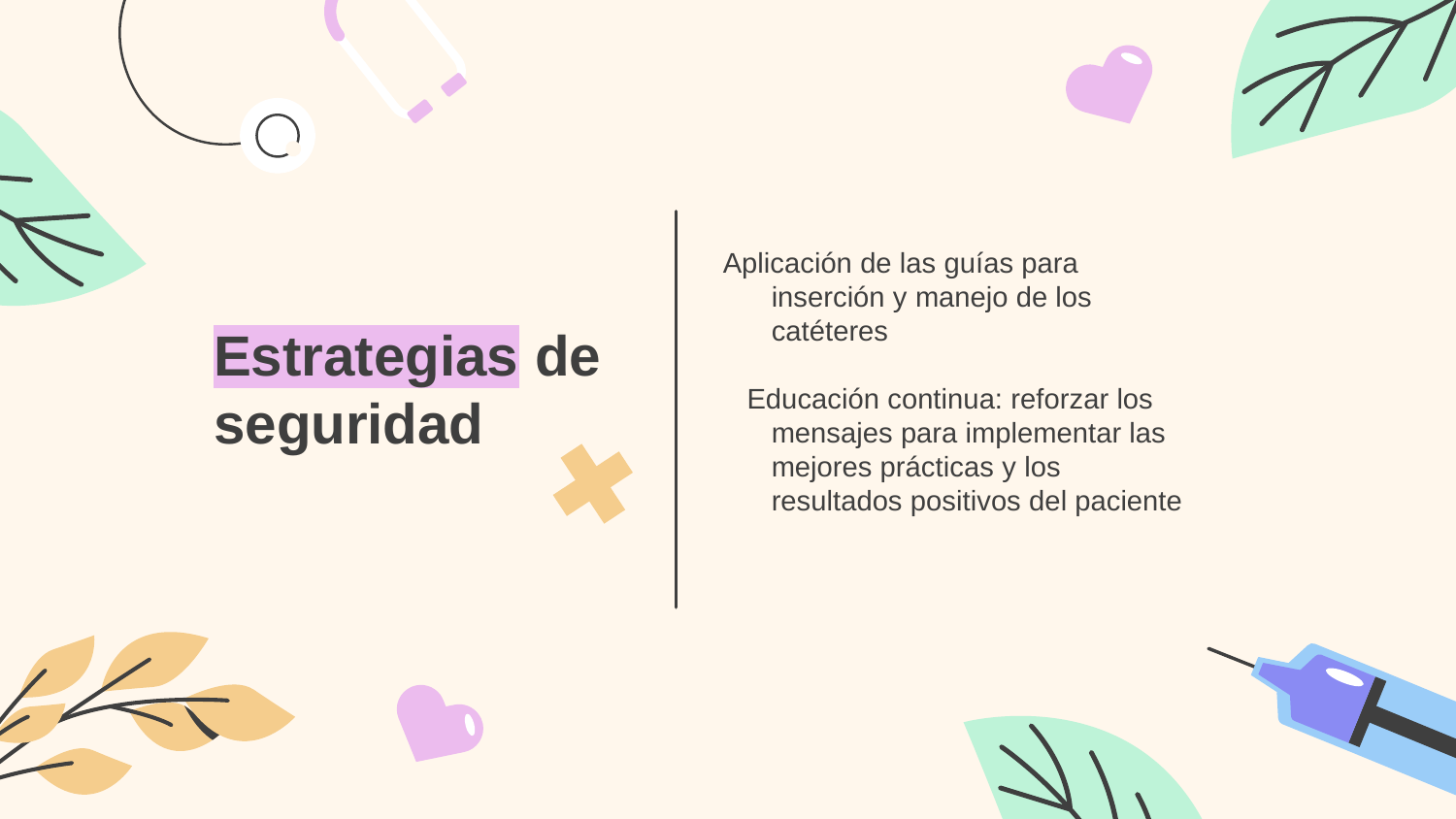

Aplicación de las guías para inserción y manejo de los catéteres

   Educación continua: reforzar los mensajes para implementar las mejores prácticas y los resultados positivos del paciente
# Estrategias de seguridad